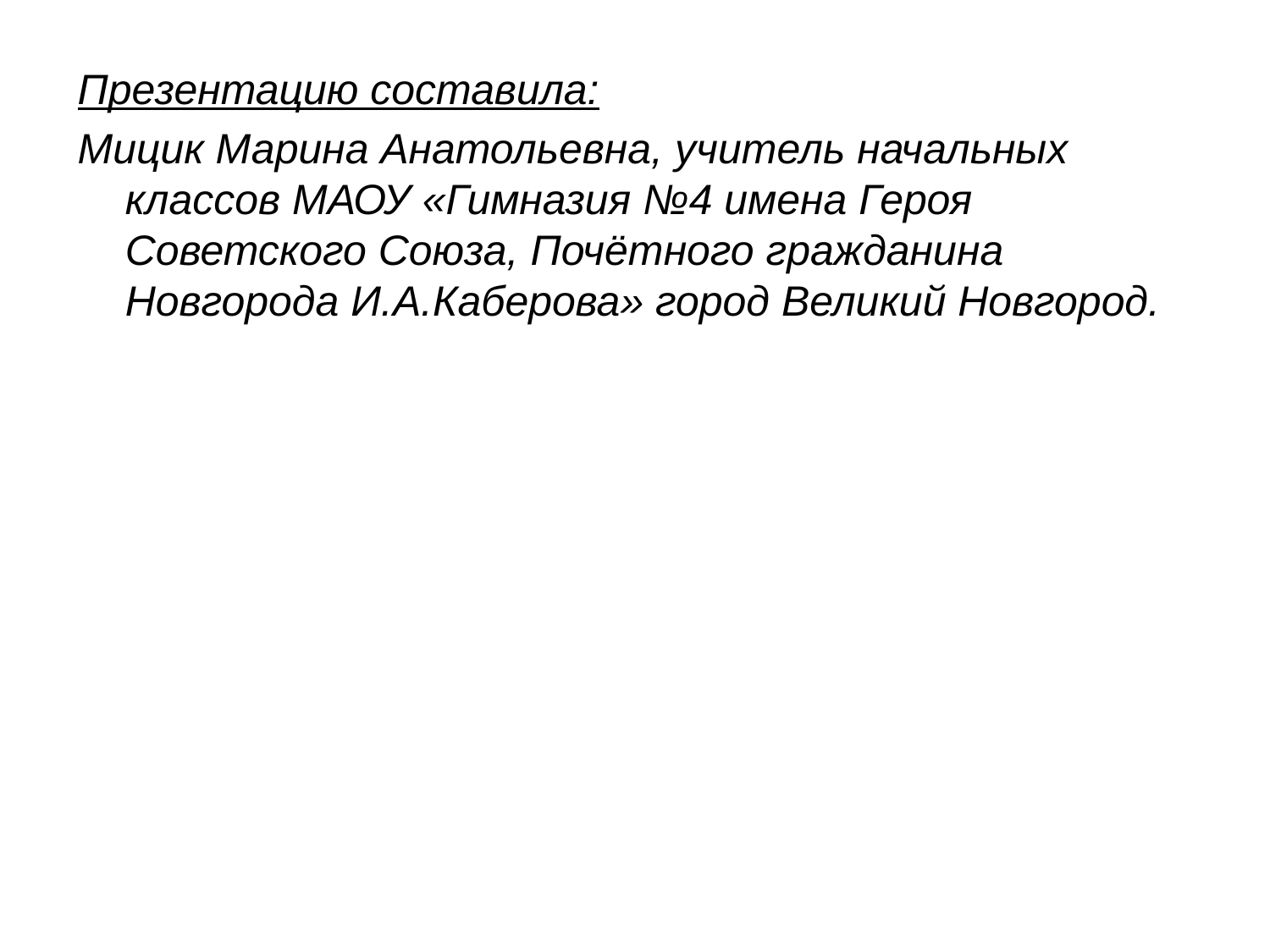

Презентацию составила:
Мицик Марина Анатольевна, учитель начальных классов МАОУ «Гимназия №4 имена Героя Советского Союза, Почётного гражданина Новгорода И.А.Каберова» город Великий Новгород.